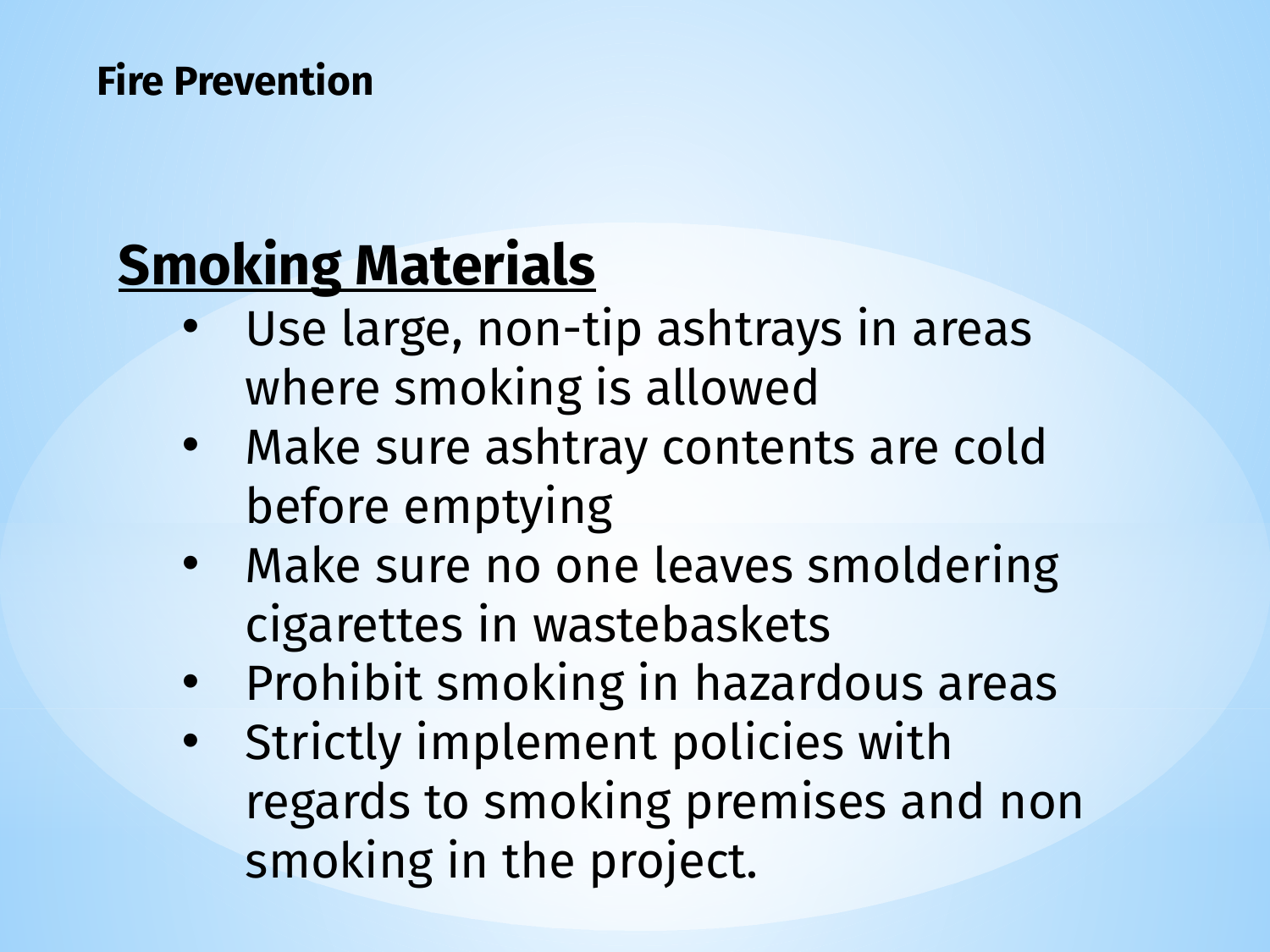

# Fire Prevention

Smoking Materials
Use large, non-tip ashtrays in areas where smoking is allowed
Make sure ashtray contents are cold before emptying
Make sure no one leaves smoldering cigarettes in wastebaskets
Prohibit smoking in hazardous areas
Strictly implement policies with regards to smoking premises and non smoking in the project.